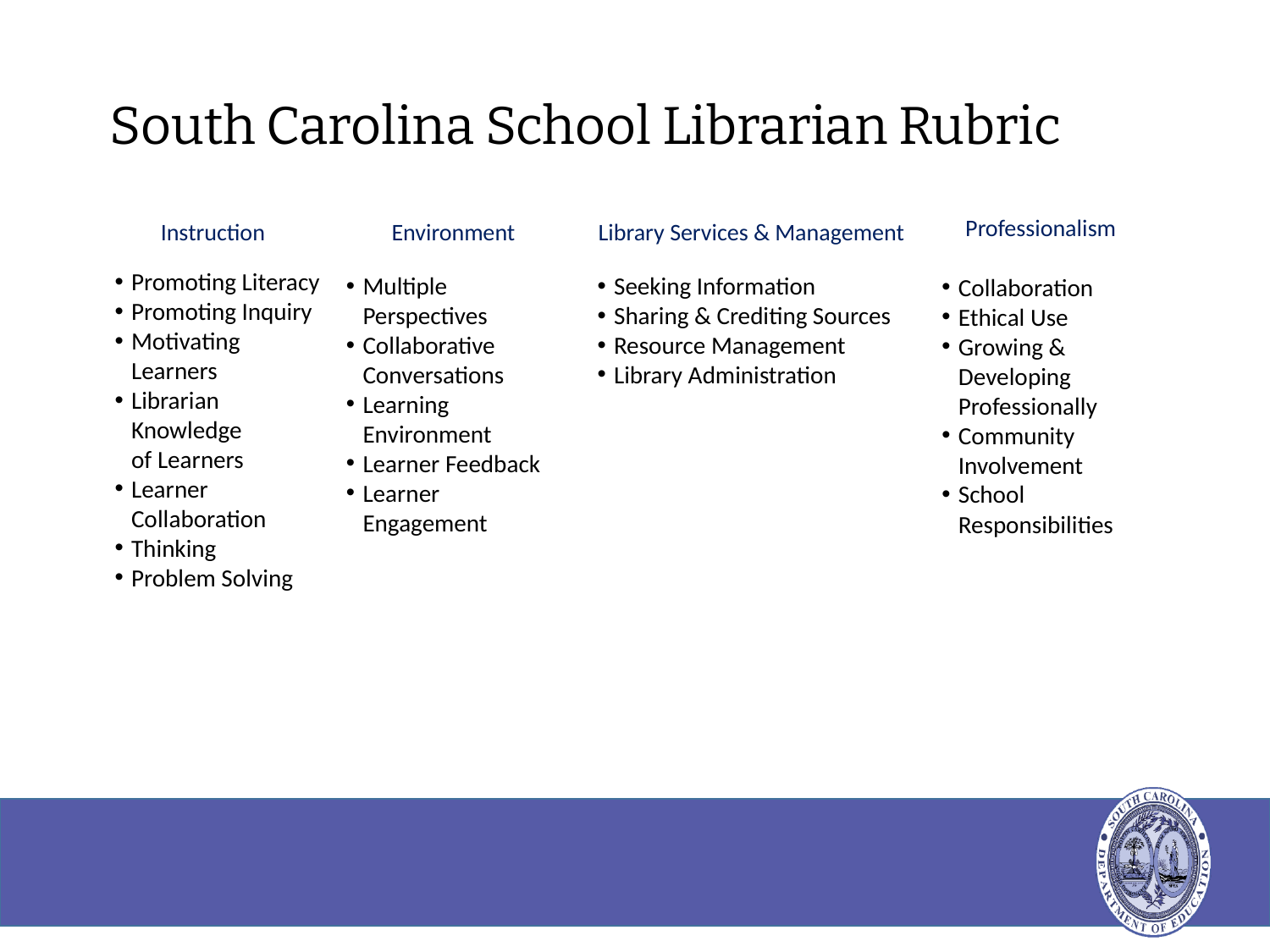

# South Carolina School Librarian Rubric
Professionalism
Environment
Library Services & Management
Instruction
Promoting Literacy
Promoting Inquiry
Motivating Learners
Librarian Knowledge of Learners
Learner Collaboration
Thinking
Problem Solving
Multiple Perspectives
Collaborative Conversations
Learning Environment
Learner Feedback
Learner Engagement

Seeking Information
Sharing & Crediting Sources
Resource Management
Library Administration
Collaboration
Ethical Use
Growing & Developing  Professionally
Community Involvement
School Responsibilities